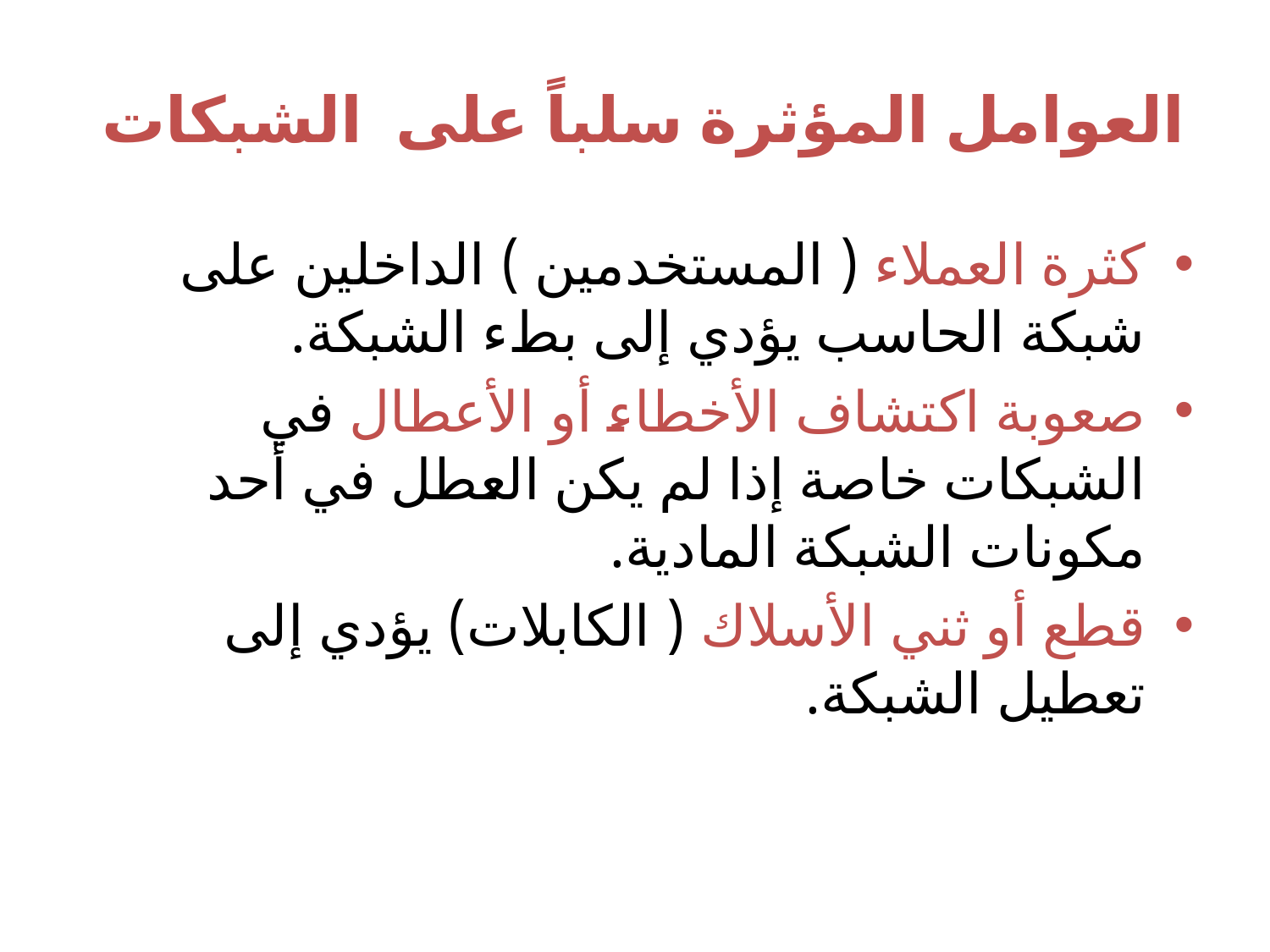

# العوامل المؤثرة سلباً على  الشبكات
كثرة العملاء ( المستخدمين ) الداخلين على شبكة الحاسب يؤدي إلى بطء الشبكة.
صعوبة اكتشاف الأخطاء أو الأعطال في الشبكات خاصة إذا لم يكن العطل في أحد مكونات الشبكة المادية.
قطع أو ثني الأسلاك ( الكابلات) يؤدي إلى تعطيل الشبكة.